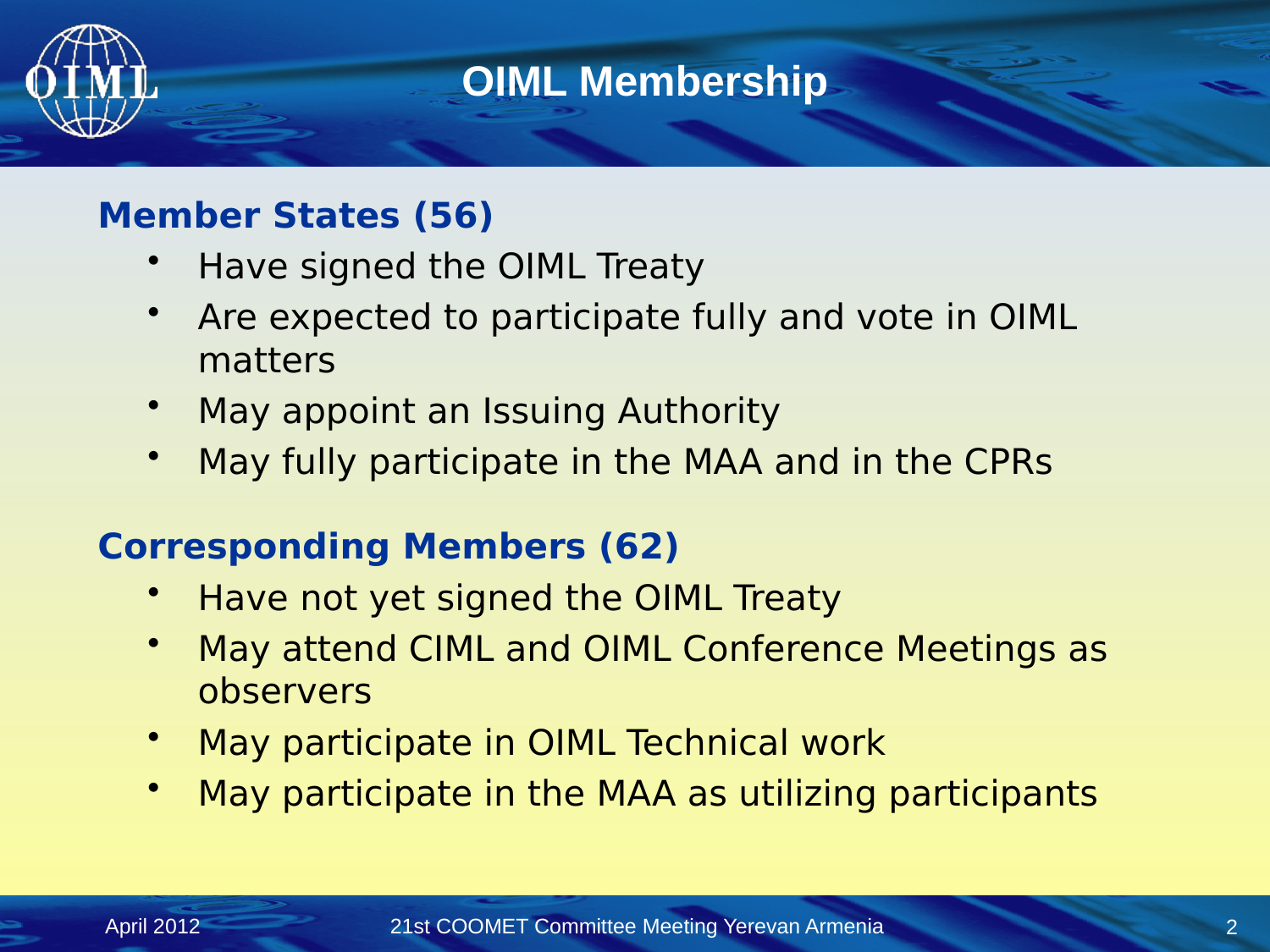

# OIML Membership
Member States (56)
Have signed the OIML Treaty
Are expected to participate fully and vote in OIML matters
May appoint an Issuing Authority
May fully participate in the MAA and in the CPRs

Corresponding Members (62)
Have not yet signed the OIML Treaty
May attend CIML and OIML Conference Meetings as observers
May participate in OIML Technical work
May participate in the MAA as utilizing participants

 April 2012
21st COOMET Committee Meeting Yerevan Armenia
2